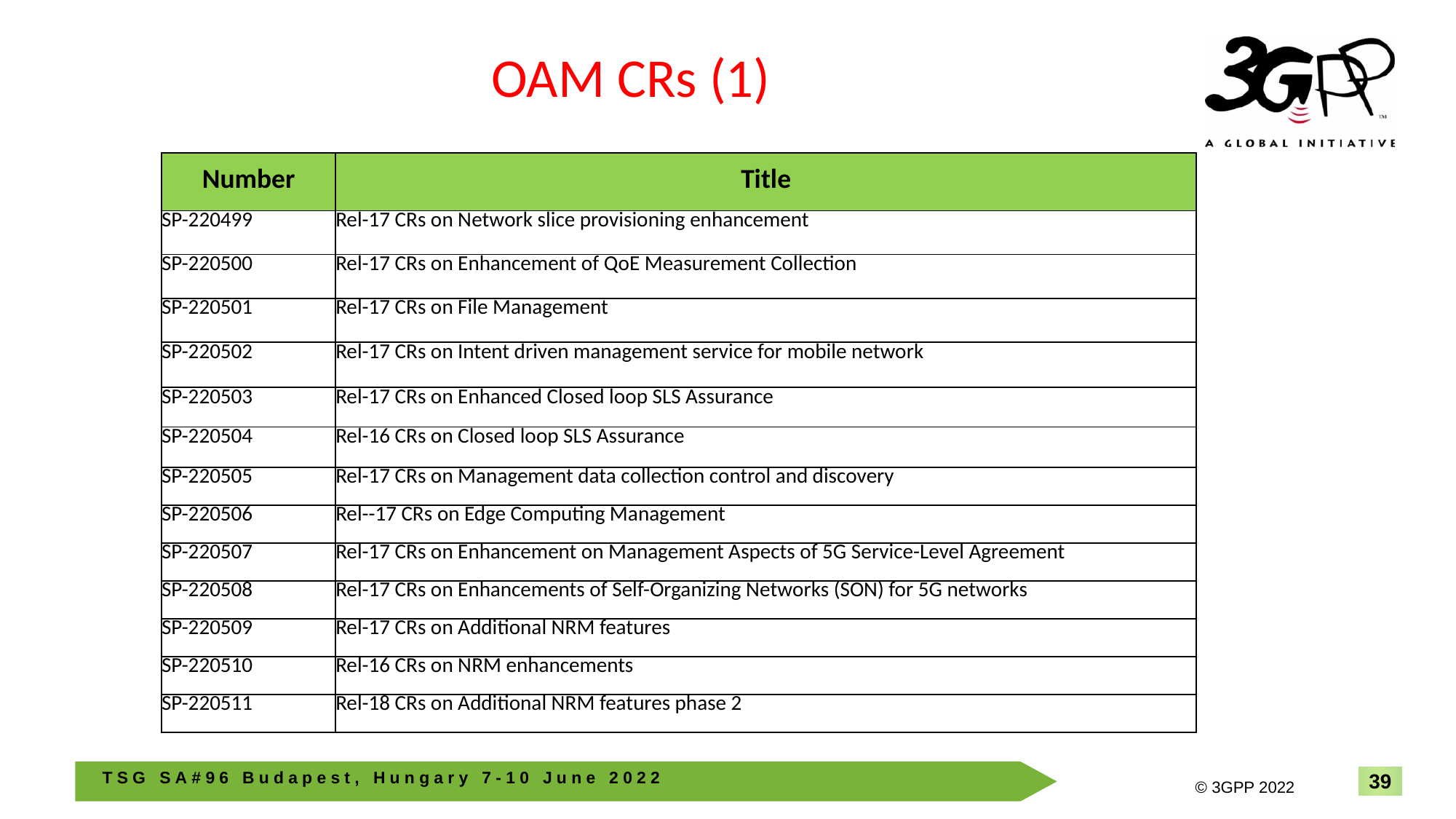

# OAM CRs (1)
| Number | Title |
| --- | --- |
| SP-220499 | Rel-17 CRs on Network slice provisioning enhancement |
| SP-220500 | Rel-17 CRs on Enhancement of QoE Measurement Collection |
| SP-220501 | Rel-17 CRs on File Management |
| SP-220502 | Rel-17 CRs on Intent driven management service for mobile network |
| SP-220503 | Rel-17 CRs on Enhanced Closed loop SLS Assurance |
| SP-220504 | Rel-16 CRs on Closed loop SLS Assurance |
| SP-220505 | Rel-17 CRs on Management data collection control and discovery |
| SP-220506 | Rel--17 CRs on Edge Computing Management |
| SP-220507 | Rel-17 CRs on Enhancement on Management Aspects of 5G Service-Level Agreement |
| SP-220508 | Rel-17 CRs on Enhancements of Self-Organizing Networks (SON) for 5G networks |
| SP-220509 | Rel-17 CRs on Additional NRM features |
| SP-220510 | Rel-16 CRs on NRM enhancements |
| SP-220511 | Rel-18 CRs on Additional NRM features phase 2 |